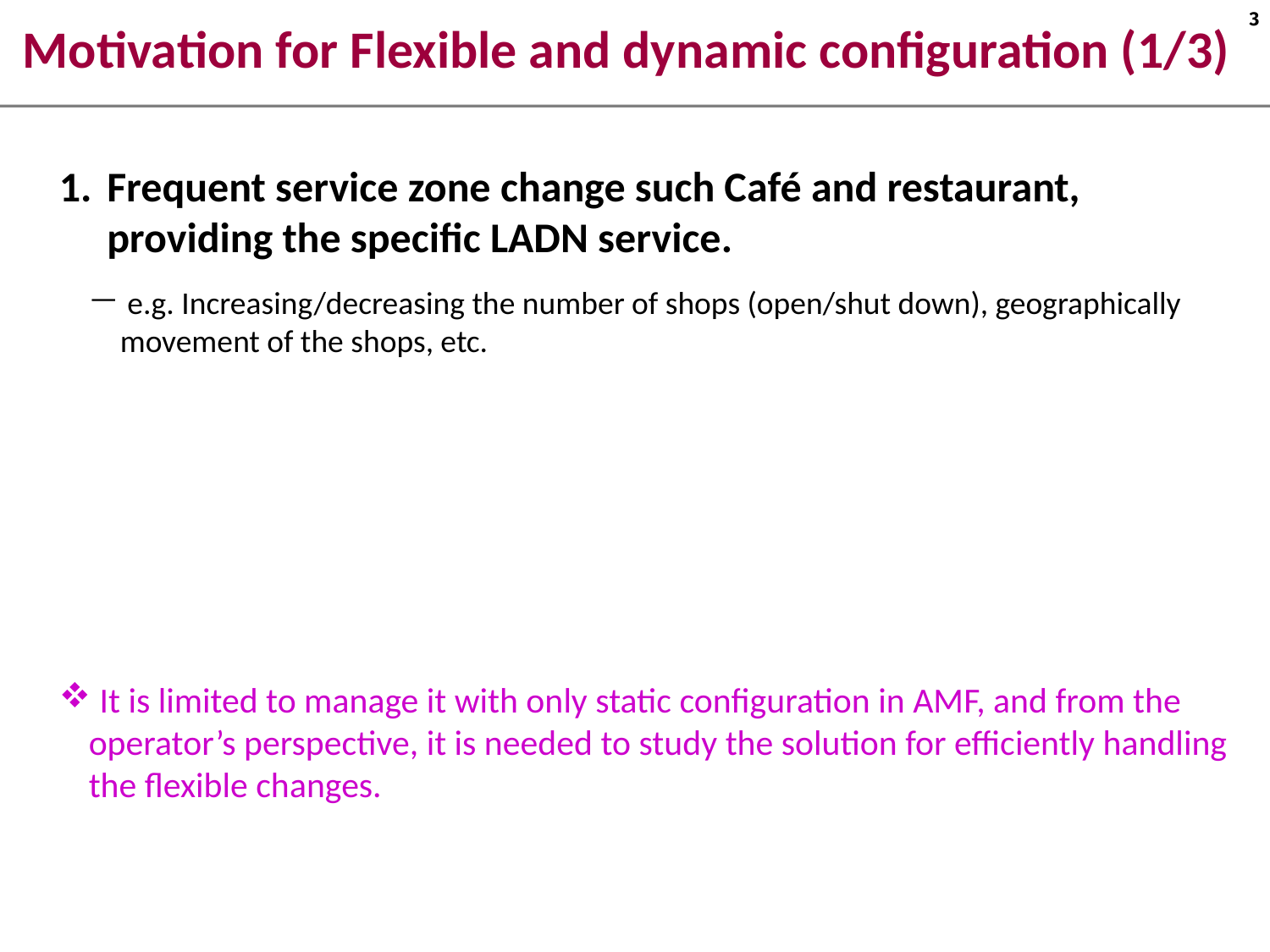

# Motivation for Flexible and dynamic configuration (1/3)

Frequent service zone change such Café and restaurant, providing the specific LADN service.
 e.g. Increasing/decreasing the number of shops (open/shut down), geographically movement of the shops, etc.

 It is limited to manage it with only static configuration in AMF, and from the operator’s perspective, it is needed to study the solution for efficiently handling the flexible changes.